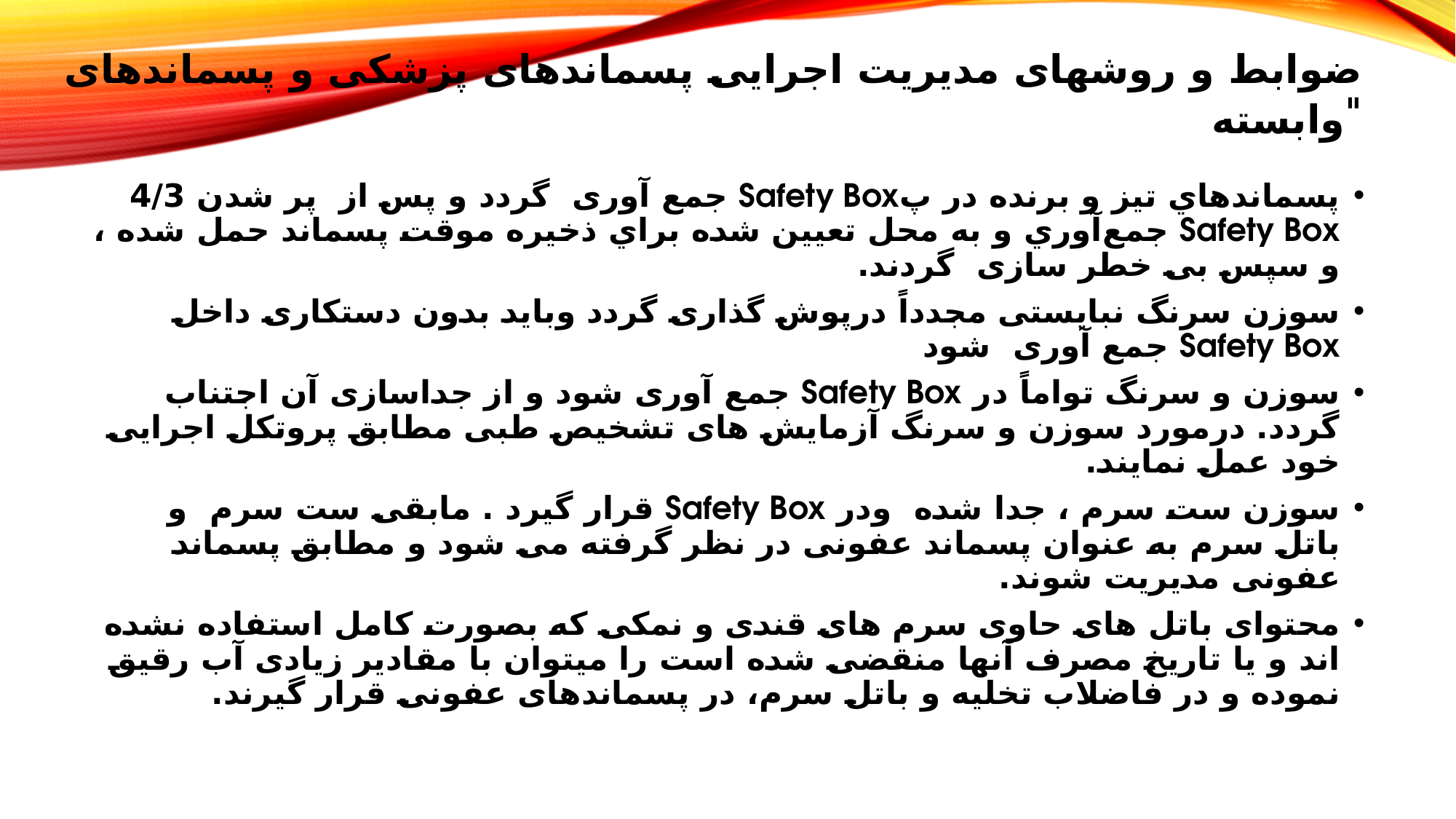

# ضوابط و روشهای مدیریت اجرایی پسماندهای پزشکی و پسماندهای وابسته"
پسماندهاي تیز و برنده در پSafety Box جمع آوری  گردد و پس از  پر شدن 4/3 Safety Box جمع‌آوري و به محل تعيين شده براي ذخيره موقت پسماند حمل شده ، و سپس بی خطر سازی  گردند.
سوزن سرنگ نبایستی مجدداً درپوش گذاری گردد وباید بدون دستکاری داخل Safety Box جمع آوری  شود
سوزن و سرنگ تواماً در Safety Box جمع آوری شود و از جداسازی آن اجتناب گردد. درمورد سوزن و سرنگ آزمایش های تشخیص طبی مطابق پروتکل اجرایی خود عمل نمایند.
سوزن ست سرم ، جدا شده  ودر Safety Box قرار گیرد . مابقی ست سرم  و باتل سرم به عنوان پسماند عفونی در نظر گرفته می شود و مطابق پسماند عفونی مدیریت شوند.
محتوای باتل های حاوی سرم های قندی و نمکی که بصورت کامل استفاده نشده اند و یا تاریخ مصرف آنها منقضی شده است را میتوان با مقادیر زیادی آب رقیق نموده و در فاضلاب تخلیه و باتل سرم، در پسماندهای عفونی قرار گیرند.